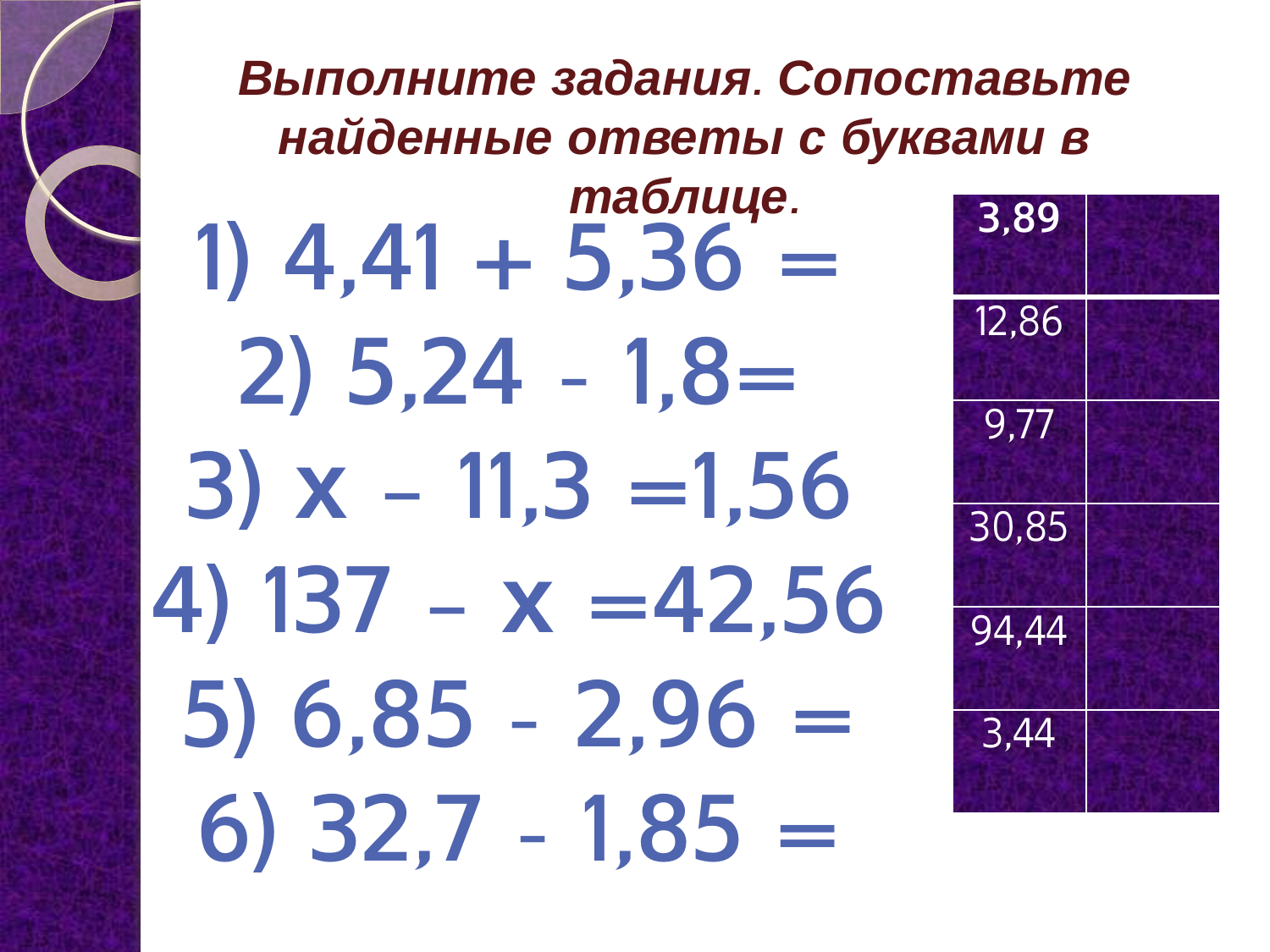

Выполните задания. Сопоставьте найденные ответы с буквами в таблице.
1) 4,41 + 5,36 =
2) 5,24 - 1,8=
3) х – 11,3 =1,56
4) 137 – х =42,56
5) 6,85 - 2,96 =
6) 32,7 - 1,85 =
| 3,89 |  |
| --- | --- |
| 12,86 |  |
| 9,77 |  |
| 30,85 |  |
| 94,44 |  |
| 3,44 |  |